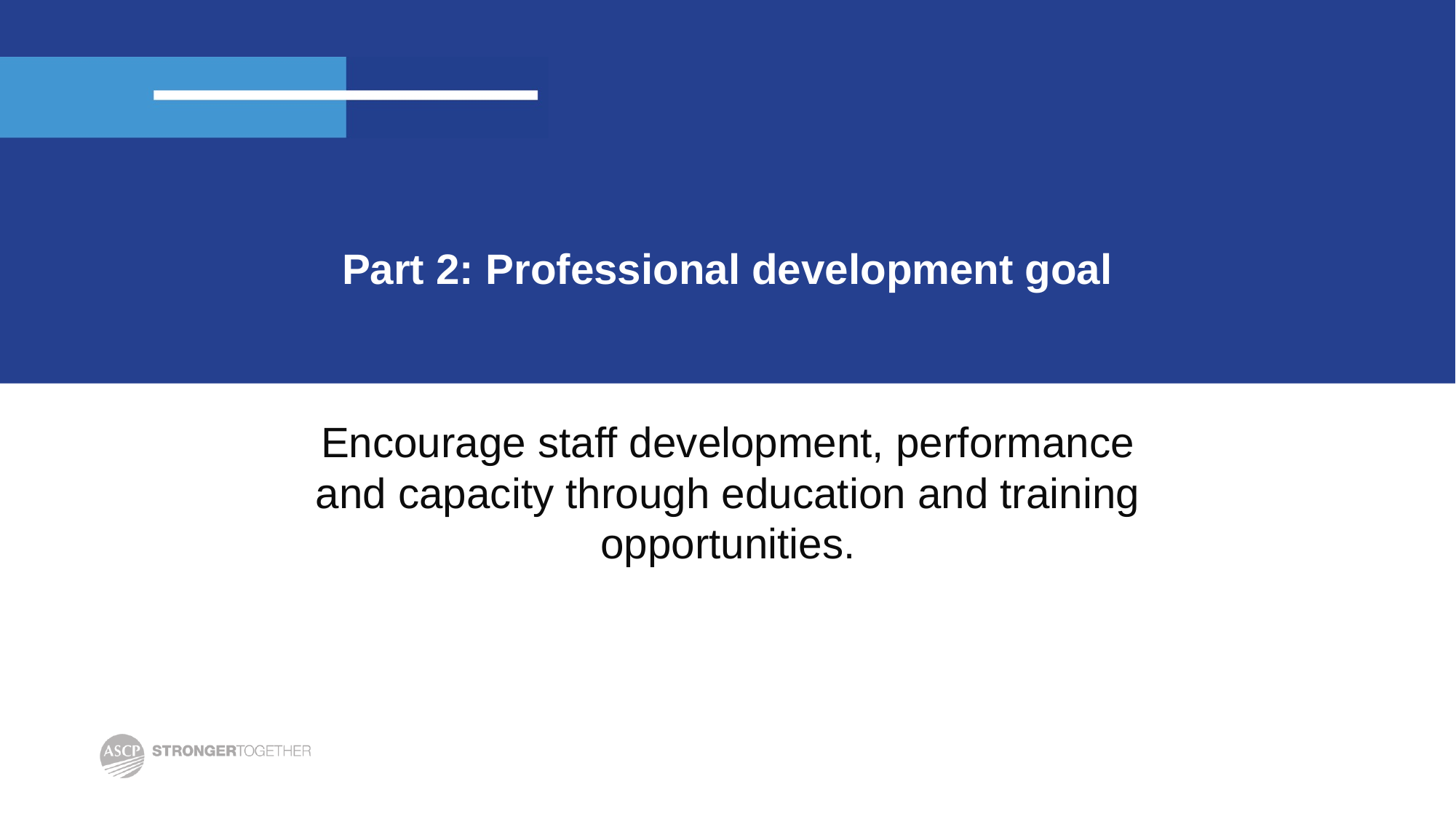

# Part 2: Professional development goal
Encourage staff development, performance and capacity through education and training opportunities.